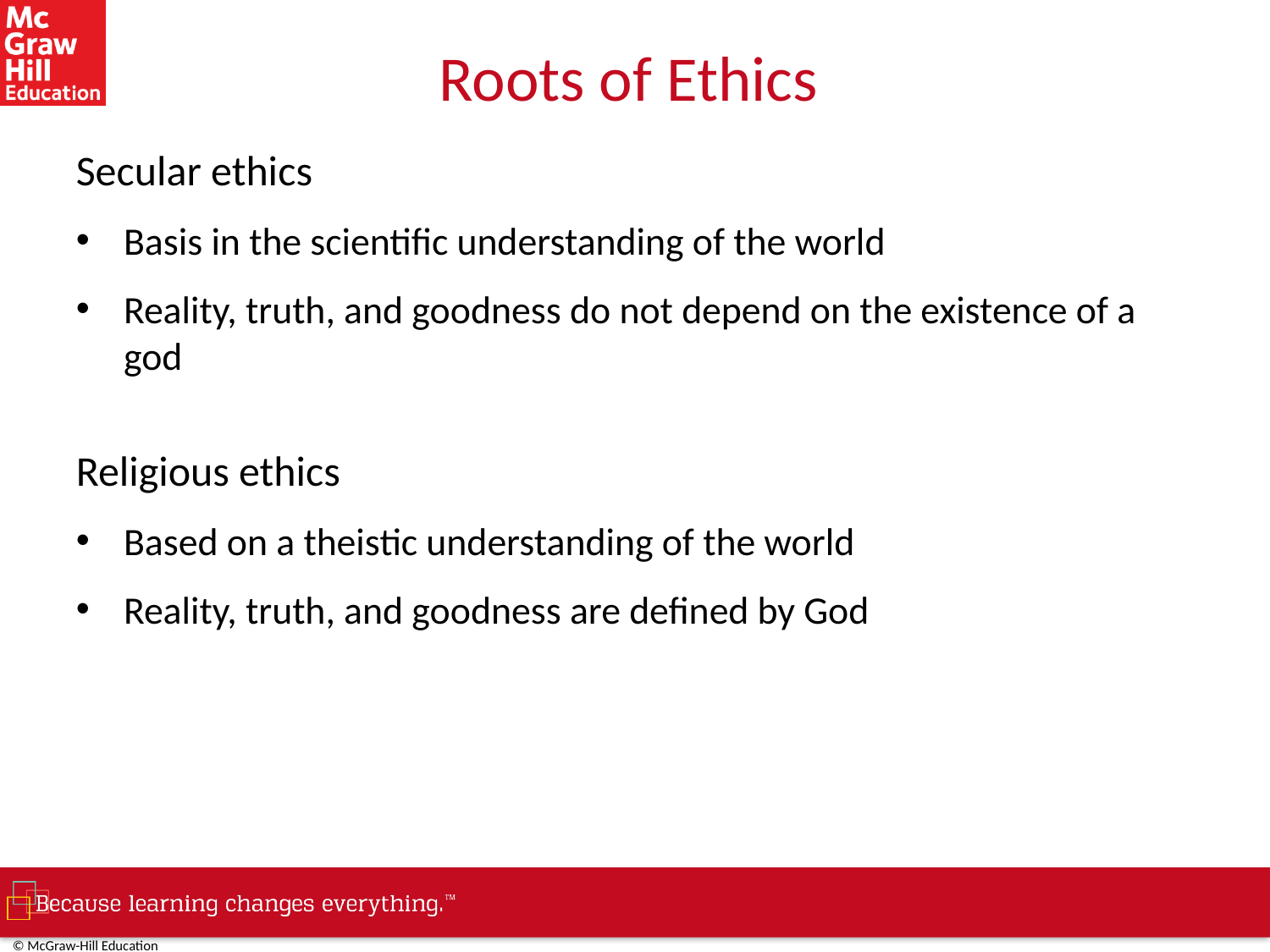

# Roots of Ethics
Secular ethics
Basis in the scientific understanding of the world
Reality, truth, and goodness do not depend on the existence of a god

Religious ethics
Based on a theistic understanding of the world
Reality, truth, and goodness are defined by God